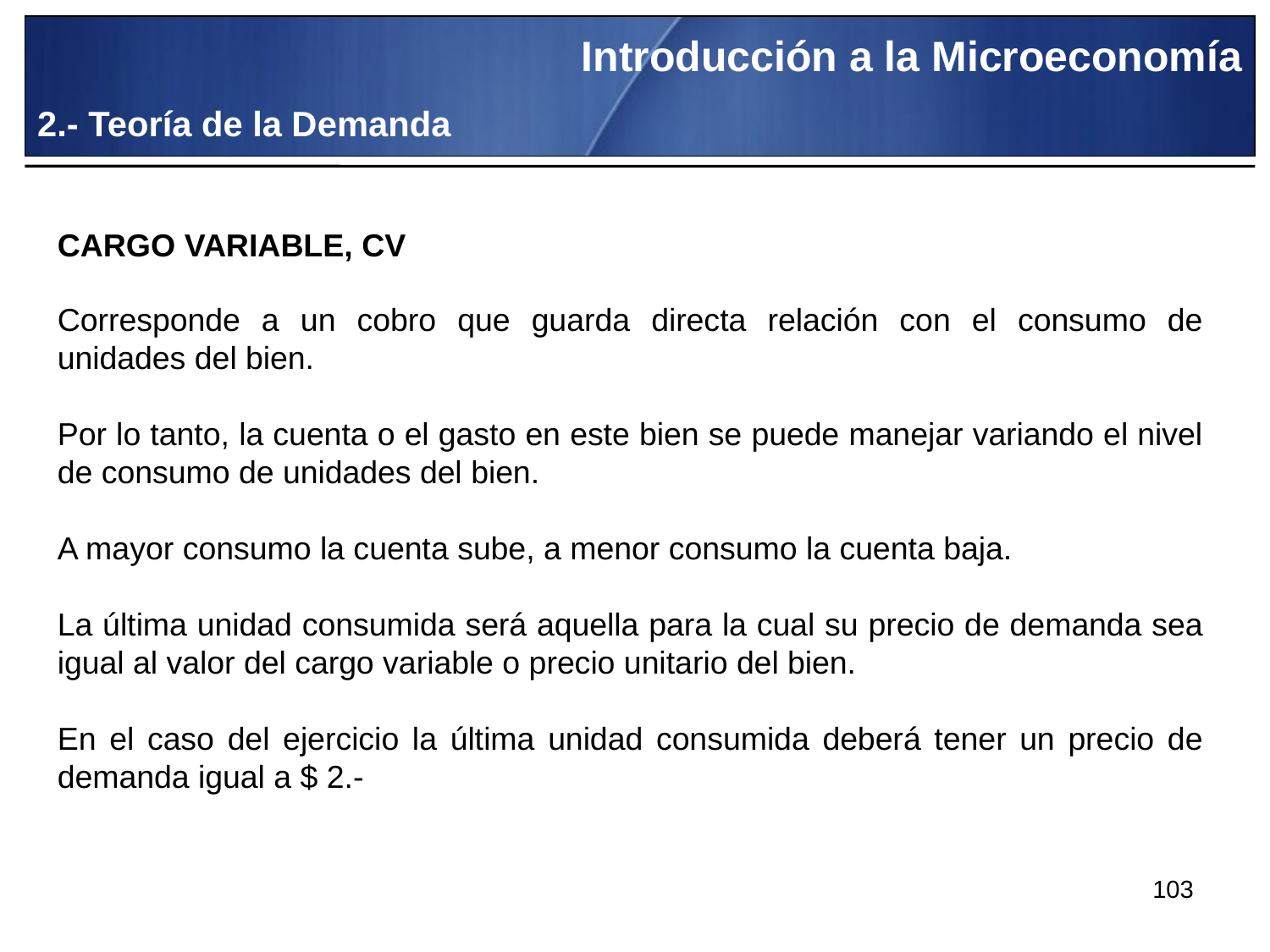

Introducción a la Microeconomía
2.- Teoría de la Demanda

CARGO VARIABLE, CV
Corresponde a un cobro que guarda directa relación con el consumo de unidades del bien.

Por lo tanto, la cuenta o el gasto en este bien se puede manejar variando el nivel de consumo de unidades del bien.

A mayor consumo la cuenta sube, a menor consumo la cuenta baja.

La última unidad consumida será aquella para la cual su precio de demanda sea igual al valor del cargo variable o precio unitario del bien.

En el caso del ejercicio la última unidad consumida deberá tener un precio de demanda igual a $ 2.-
103